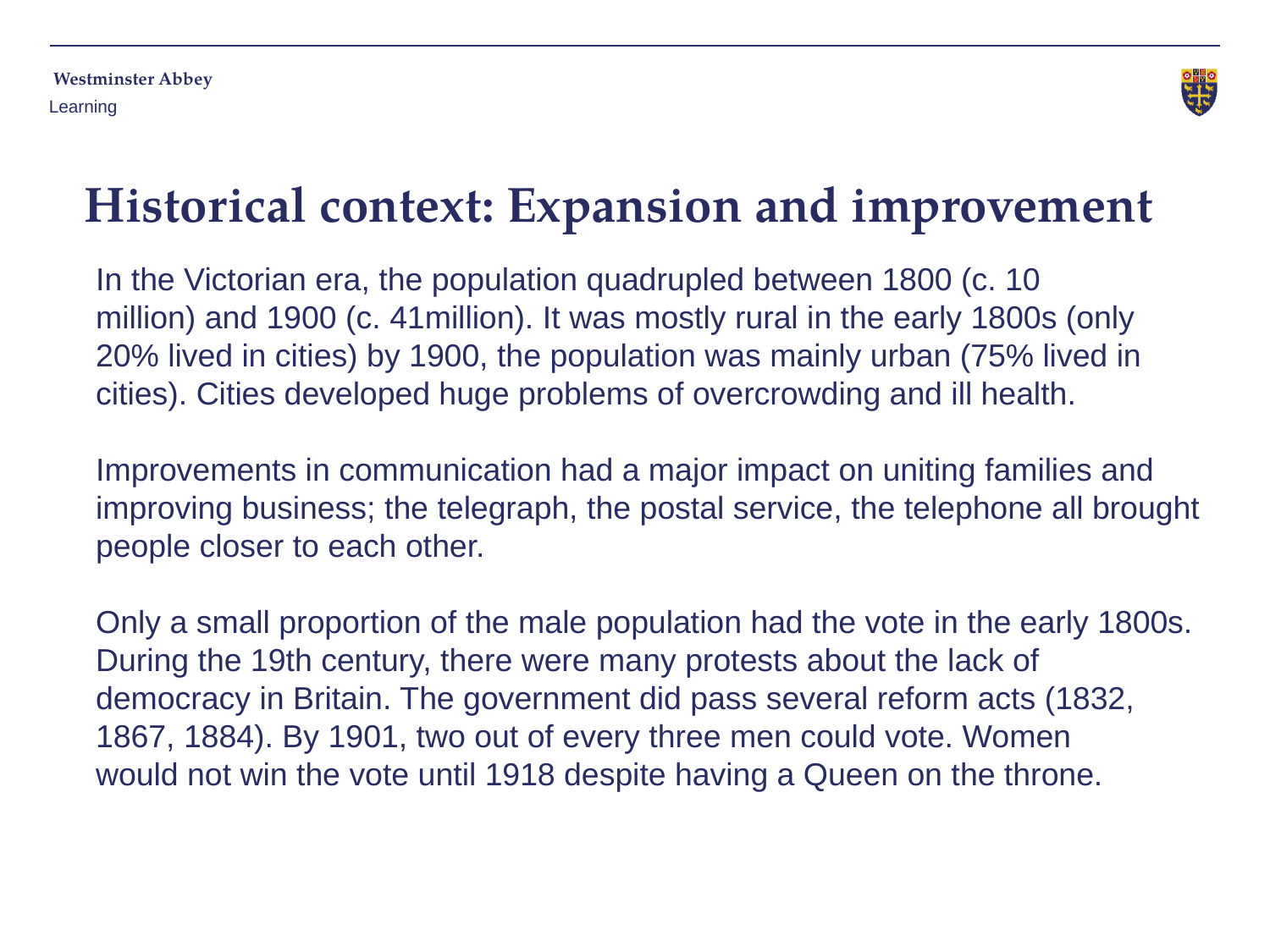

Learning
# Historical context: Expansion and improvement
In the Victorian era, the population quadrupled between 1800 (c. 10 million) and 1900 (c. 41million). It was mostly rural in the early 1800s (only 20% lived in cities) by 1900, the population was mainly urban (75% lived in cities). Cities developed huge problems of overcrowding and ill health.​

Improvements in communication had a major impact on uniting families and improving business; the telegraph, the postal service, the telephone all brought people closer to each other.

Only a small proportion of the male population had the vote in the early 1800s. During the 19th century, there were many protests about the lack of democracy in Britain. The government did pass several reform acts (1832, 1867, 1884). By 1901, two out of every three men could vote. Women would not win the vote until 1918 despite having a Queen on the throne. ​